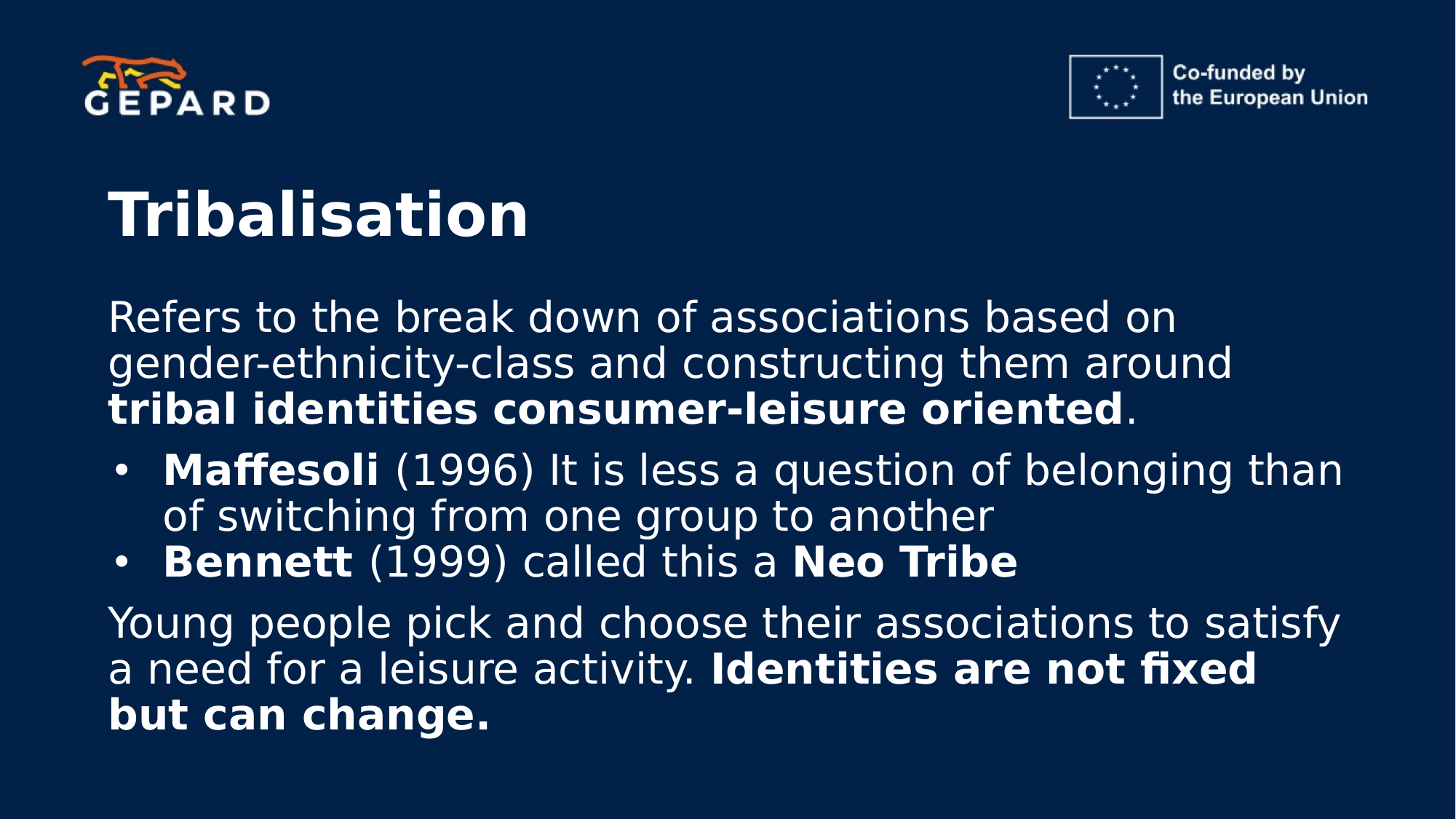

# Tribalisation
Refers to the break down of associations based on gender-ethnicity-class and constructing them around tribal identities consumer-leisure oriented.
Maffesoli (1996) It is less a question of belonging than of switching from one group to another
Bennett (1999) called this a Neo Tribe
Young people pick and choose their associations to satisfy a need for a leisure activity. Identities are not fixed but can change.